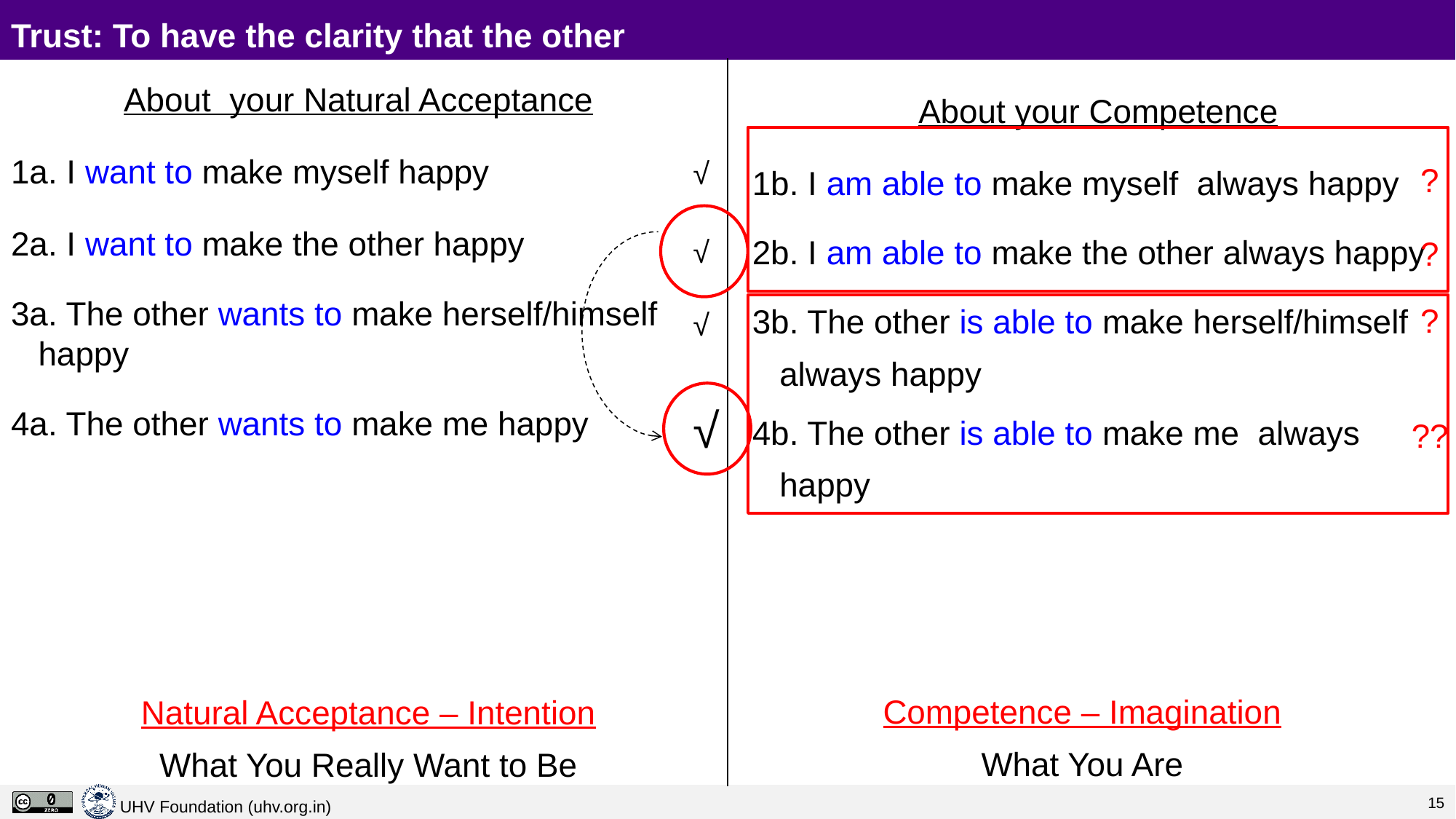

# Trust: To have the clarity that the other intends to make me happy
About  your Natural Acceptance

1a. I want to make myself happy always

2a. I want to make the other happy always

3a. The other wants to make herself/himself happy always

4a. The other wants to make me happy always
About your Competence

1b. I am able to make myself  always happy

2b. I am able to make the other always happy

3b. The other is able to make herself/himself  always happy
4b. The other is able to make me  always happy

√
?

√
?

?

√

√
??
Competence – Imagination
What You Are
Natural Acceptance – Intention
What You Really Want to Be